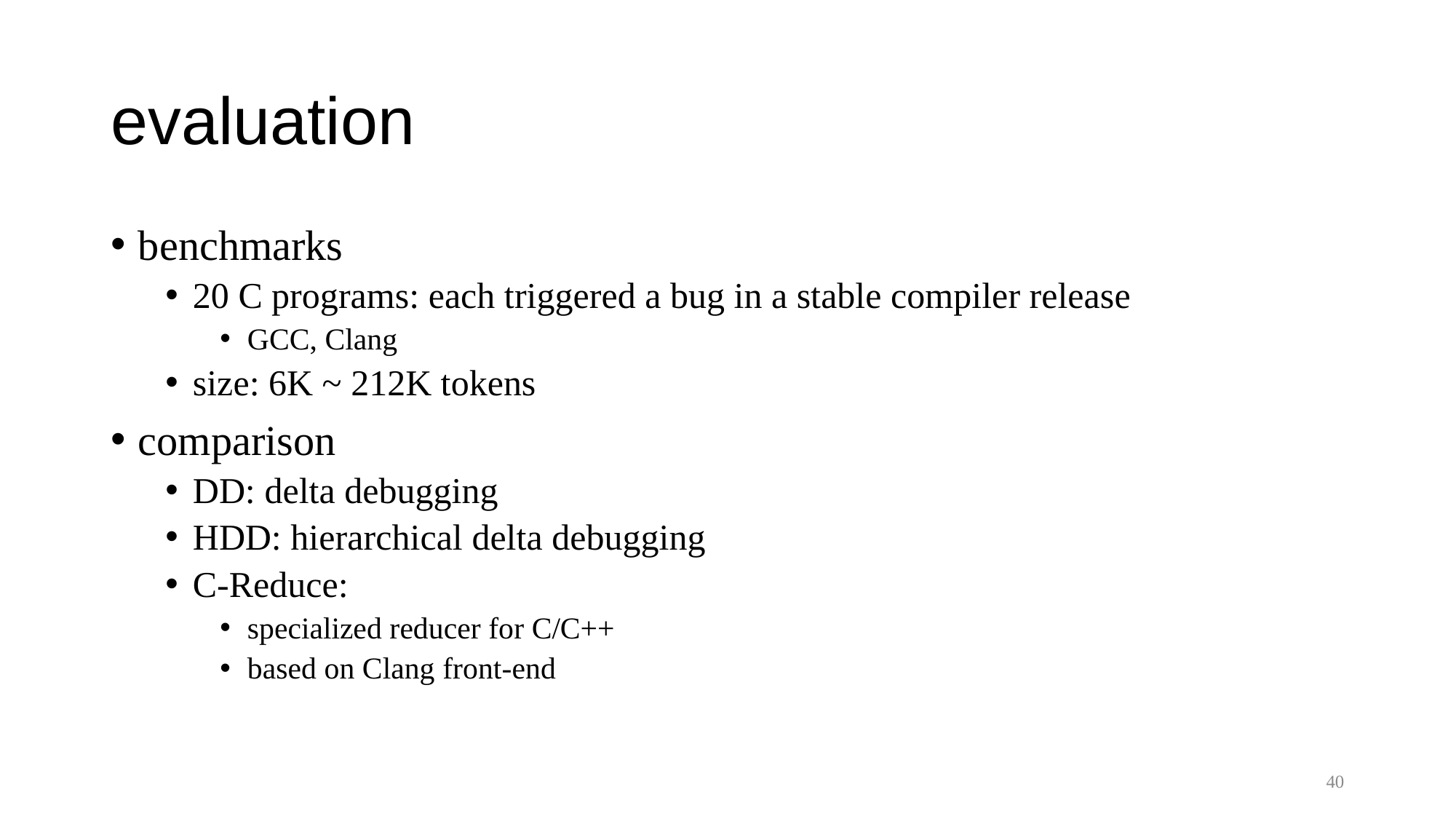

# evaluation
benchmarks
20 C programs: each triggered a bug in a stable compiler release
GCC, Clang
size: 6K ~ 212K tokens
comparison
DD: delta debugging
HDD: hierarchical delta debugging
C-Reduce:
specialized reducer for C/C++
based on Clang front-end
40